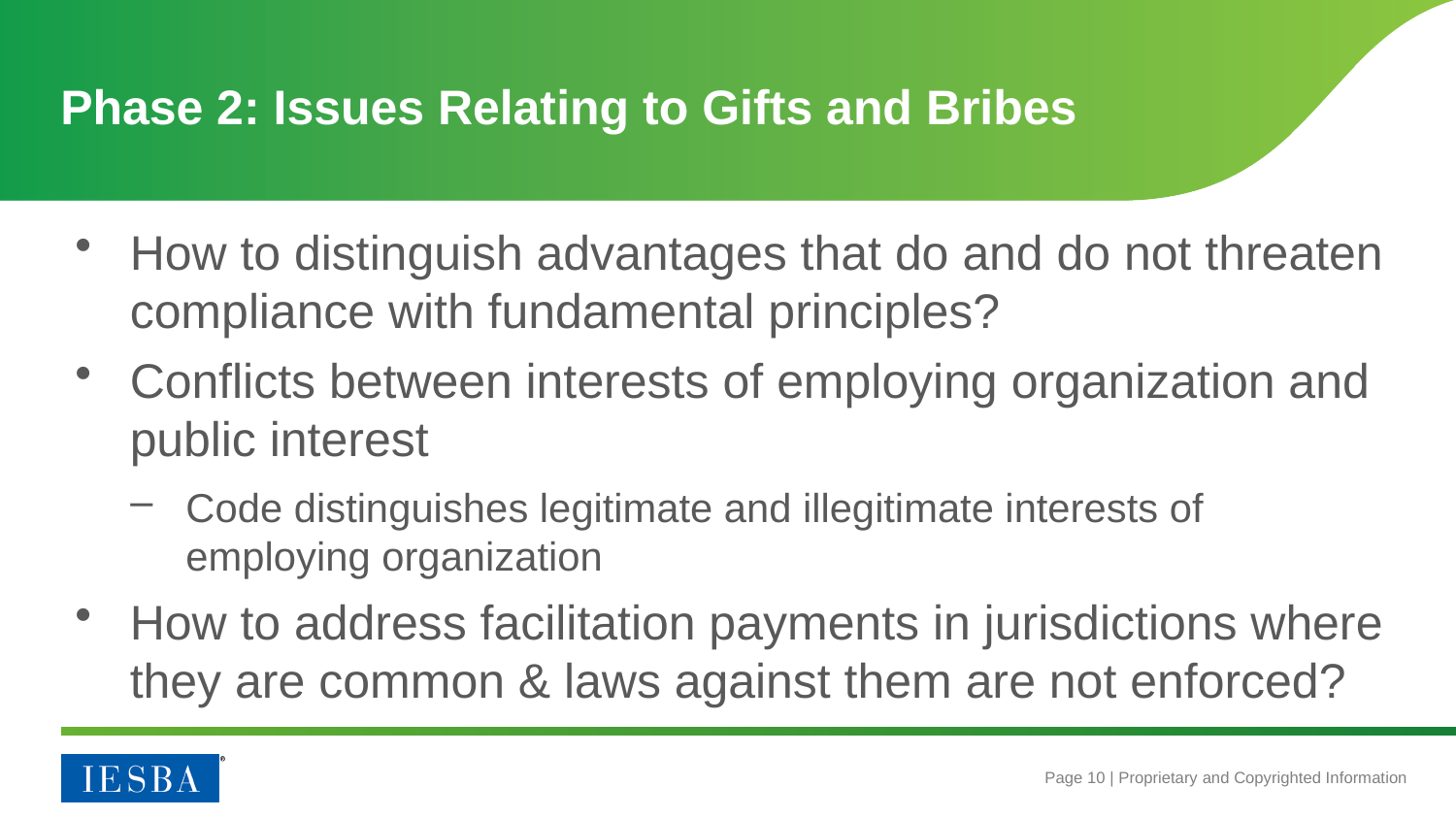

# Phase 2: Issues Relating to Gifts and Bribes
How to distinguish advantages that do and do not threaten compliance with fundamental principles?
Conflicts between interests of employing organization and public interest
Code distinguishes legitimate and illegitimate interests of employing organization
How to address facilitation payments in jurisdictions where they are common & laws against them are not enforced?